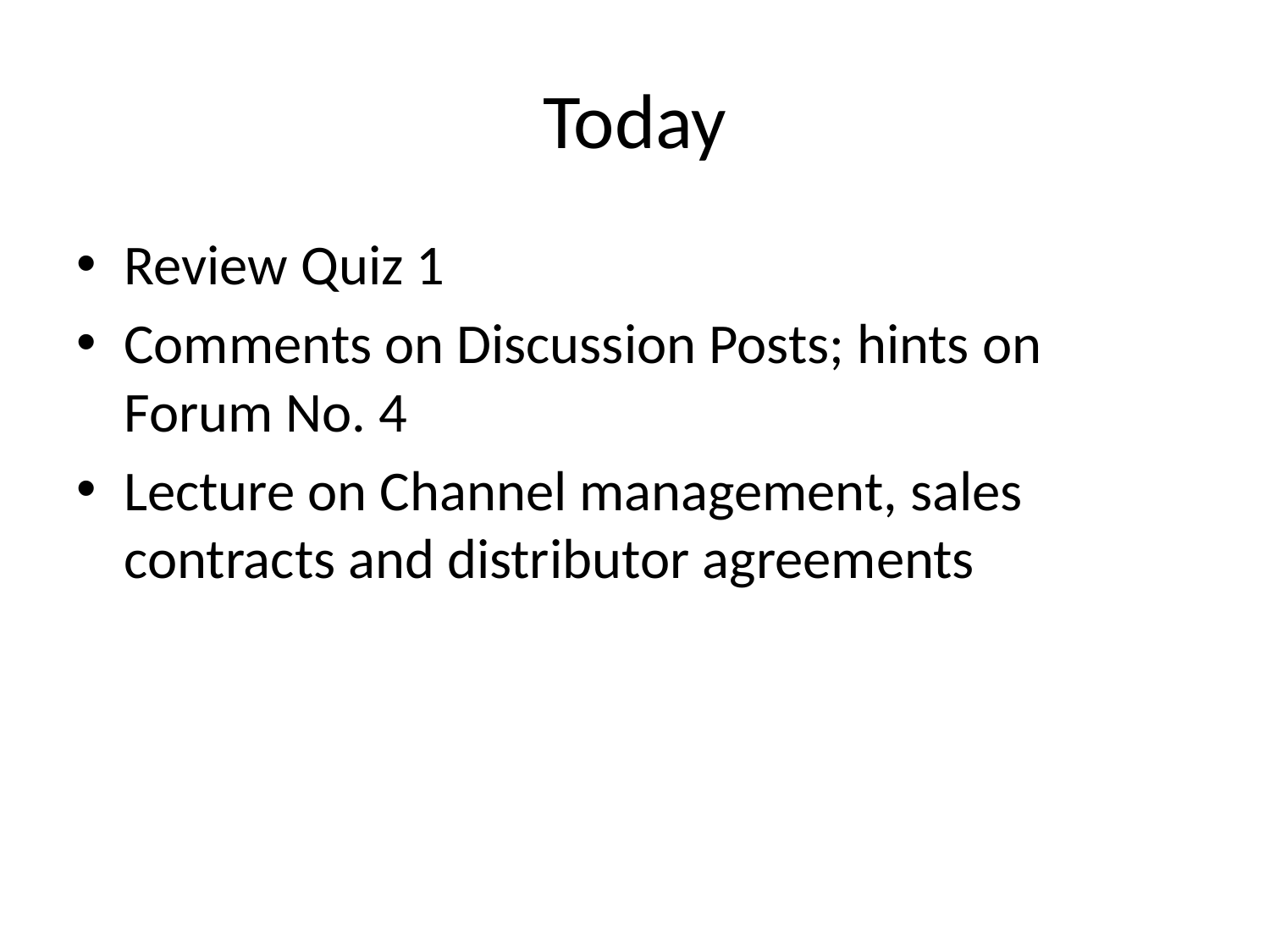

# Today
Review Quiz 1
Comments on Discussion Posts; hints on Forum No. 4
Lecture on Channel management, sales contracts and distributor agreements